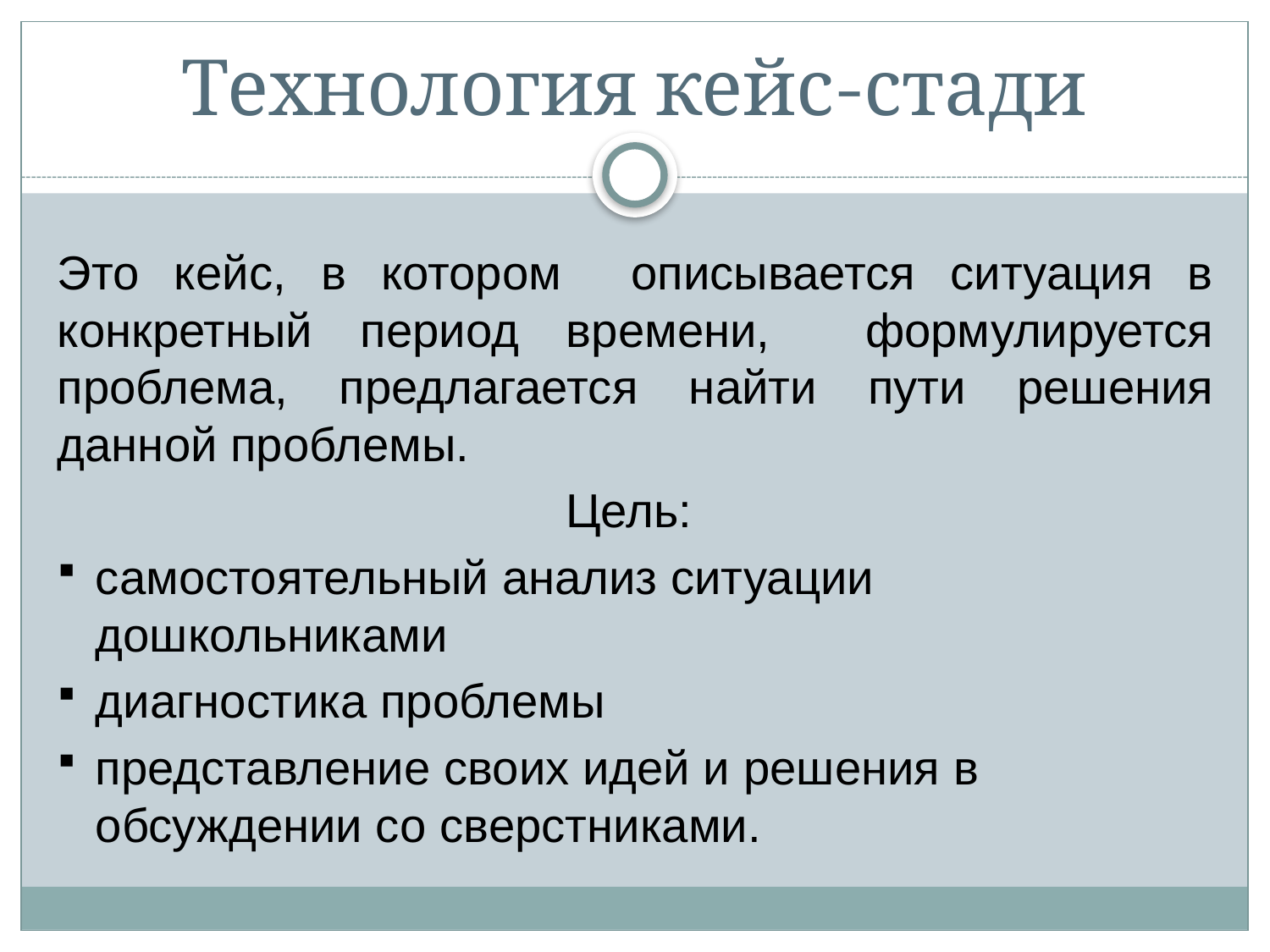

# Технология кейс-стади
Это кейс, в котором  описывается ситуация в конкретный период времени,  формулируется проблема, предлагается найти пути решения данной проблемы.
Цель:
самостоятельный анализ ситуации  дошкольниками
диагностика проблемы
представление своих идей и решения в обсуждении со сверстниками.